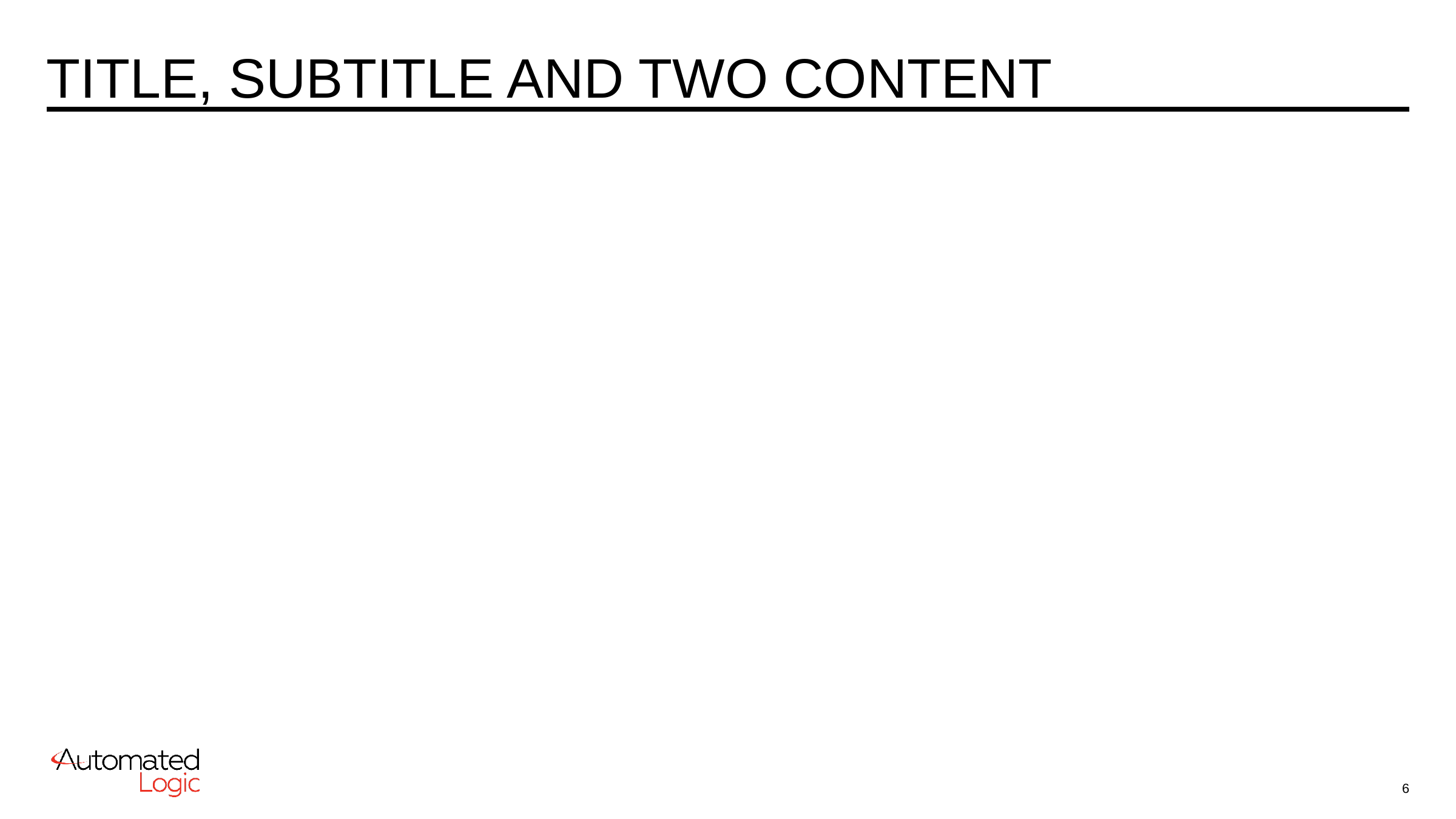

# Title, Subtitle and Two Content

6